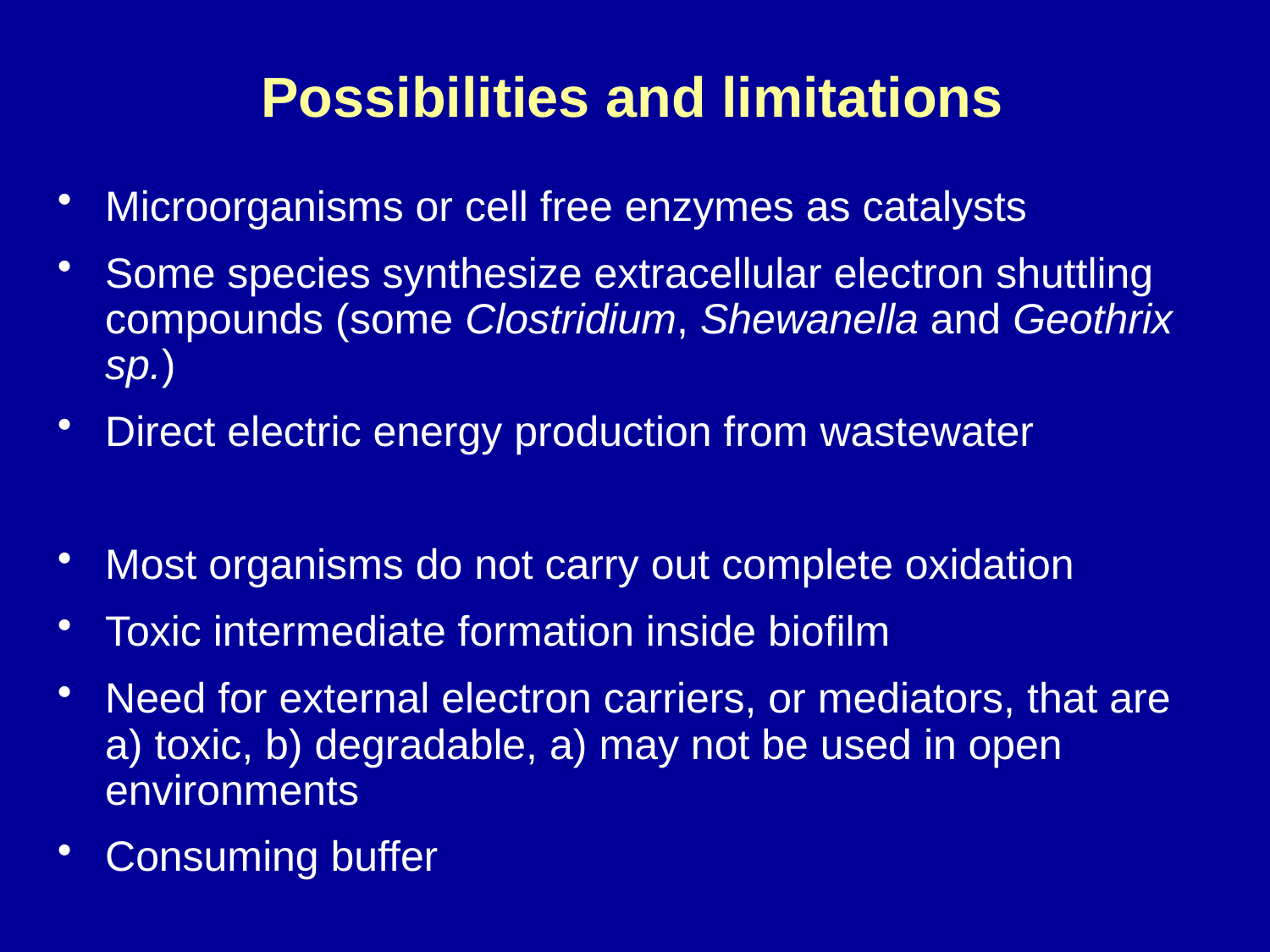

# Possibilities and limitations
Microorganisms or cell free enzymes as catalysts
Some species synthesize extracellular electron shuttling compounds (some Clostridium, Shewanella and Geothrix sp.)
Direct electric energy production from wastewater

Most organisms do not carry out complete oxidation
Toxic intermediate formation inside biofilm
Need for external electron carriers, or mediators, that are a) toxic, b) degradable, a) may not be used in open environments
Consuming buffer